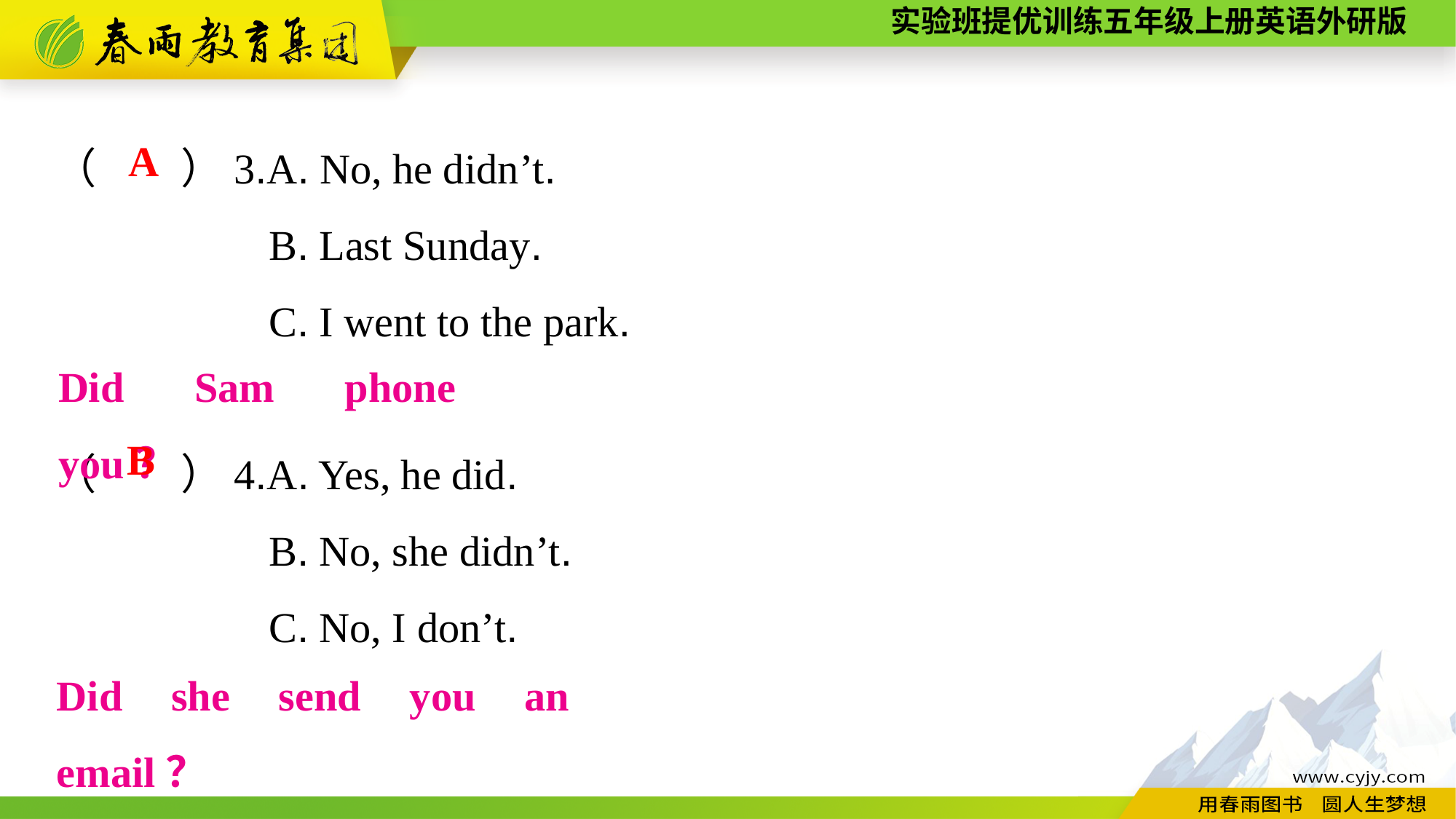

（　　）3.A. No, he didn’t.
B. Last Sunday.
C. I went to the park.

（　　）4.A. Yes, he did.
B. No, she didn’t.
C. No, I don’t.
A
Did Sam phone you？
B
Did she send you an email？